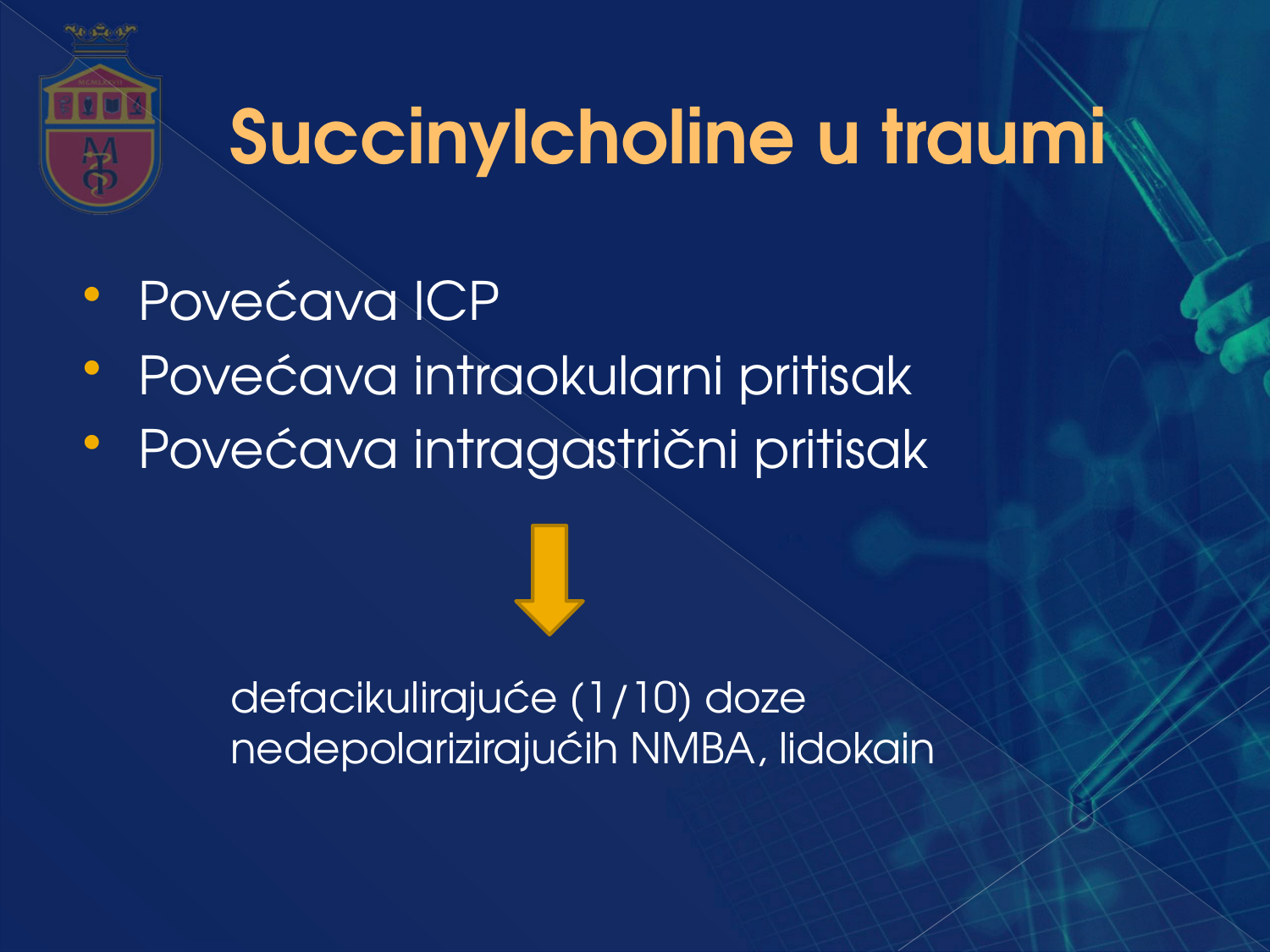

# Succinylcholine u traumi
Povećava ICP
Povećava intraokularni pritisak
Povećava intragastrični pritisak

defacikulirajuće (1/10) doze nedepolarizirajućih NMBA, lidokain